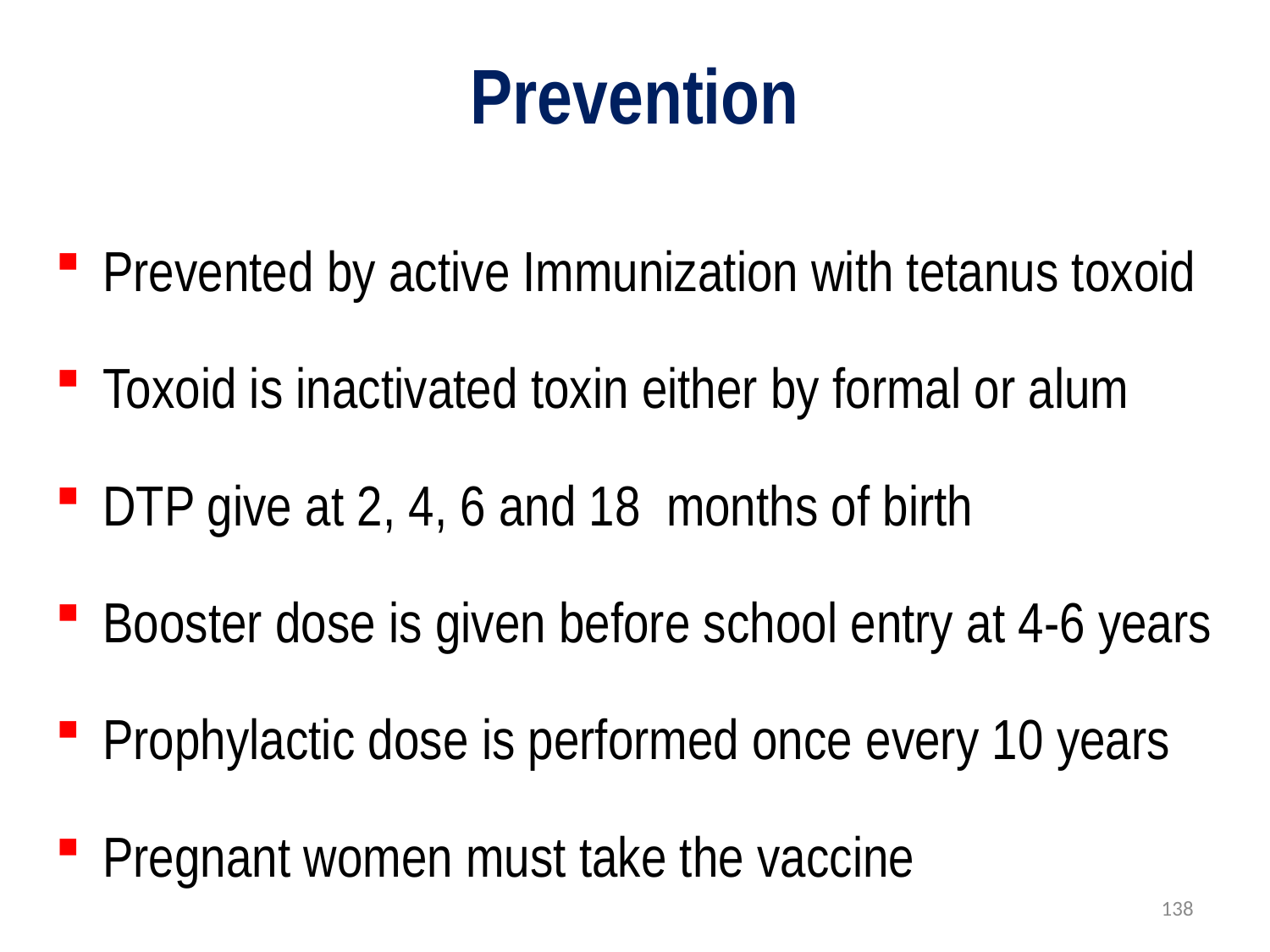

# Prevention
Prevented by active Immunization with tetanus toxoid
Toxoid is inactivated toxin either by formal or alum
DTP give at 2, 4, 6 and 18  months of birth
Booster dose is given before school entry at 4-6 years
Prophylactic dose is performed once every 10 years
Pregnant women must take the vaccine

138